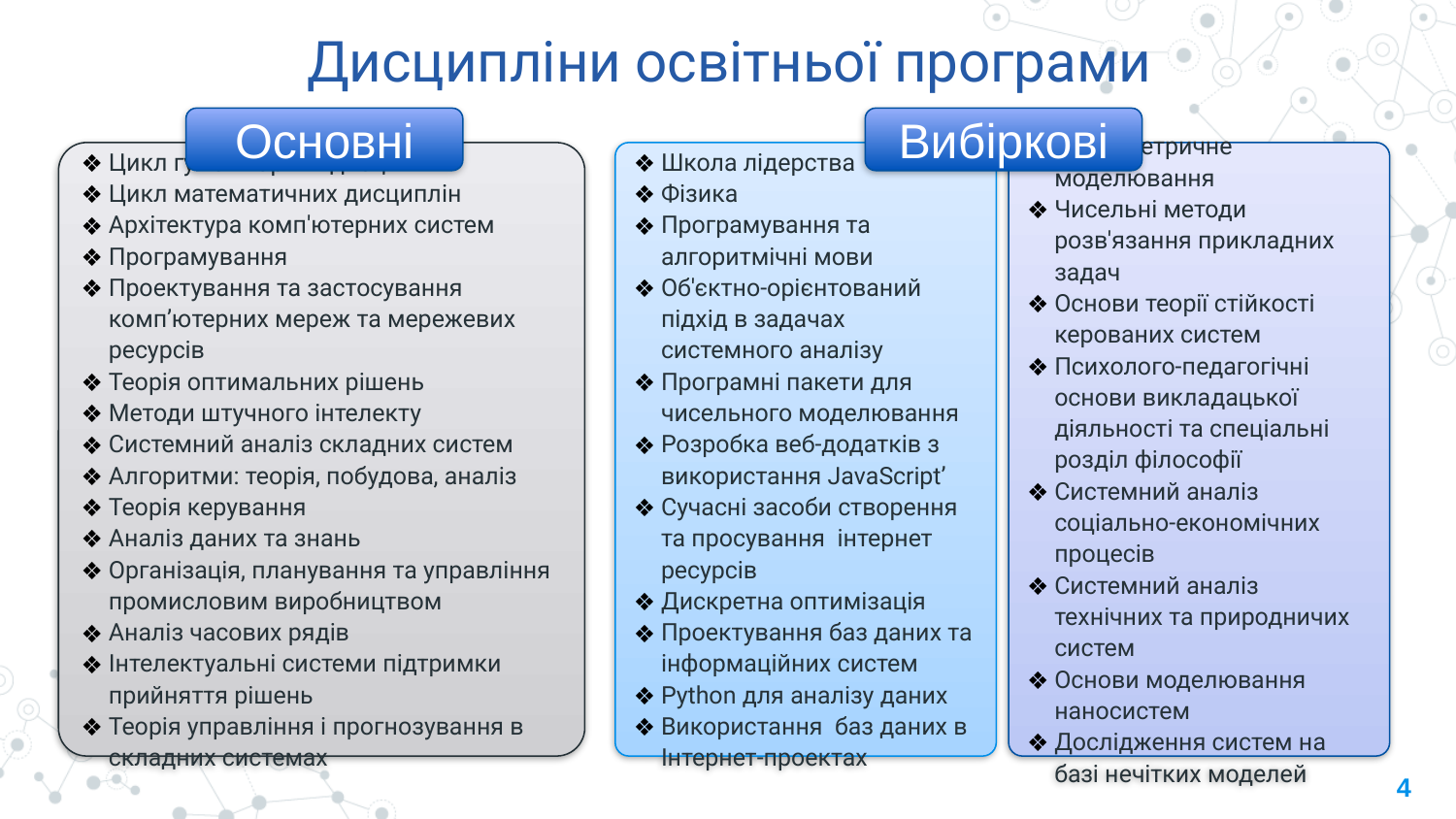

# Дисципліни освітньої програми
Основні
Вибіркові
Цикл гуманітарних дисциплін
Цикл математичних дисциплін
Архітектура комп'ютерних систем
Програмування
Проектування та застосування комп’ютерних мереж та мережевих ресурсів
Теорія оптимальних рішень
Методи штучного інтелекту
Системний аналіз складних систем
Алгоритми: теорія, побудова, аналіз
Теорія керування
Аналіз даних та знань
Організація, планування та управління промисловим виробництвом
Аналіз часових рядів
Інтелектуальні системи підтримки прийняття рішень
Теорія управління і прогнозування в складних системах
Школа лідерства
Фізика
Програмування та алгоритмічні мови
Об'єктно-орієнтований підхід в задачах системного аналізу
Програмні пакети для чисельного моделювання
Розробка веб-додатків з використання JavaScript’
Сучасні засоби створення та просування  інтернет ресурсів
Дискретна оптимізація
Проектування баз даних та інформаційних систем
Python для аналізу даних
Використання  баз даних в Інтернет-проектах
Економетричне моделювання
Чисельні методи розв'язання прикладних задач
Основи теорії стійкості керованих систем
Психолого-педагогічні основи викладацької діяльності та спеціальні розділ філософії
Системний аналіз соціально-економічних процесів
Системний аналіз технічних та природничих систем
Основи моделювання наносистем
Дослідження систем на базі нечітких моделей
4